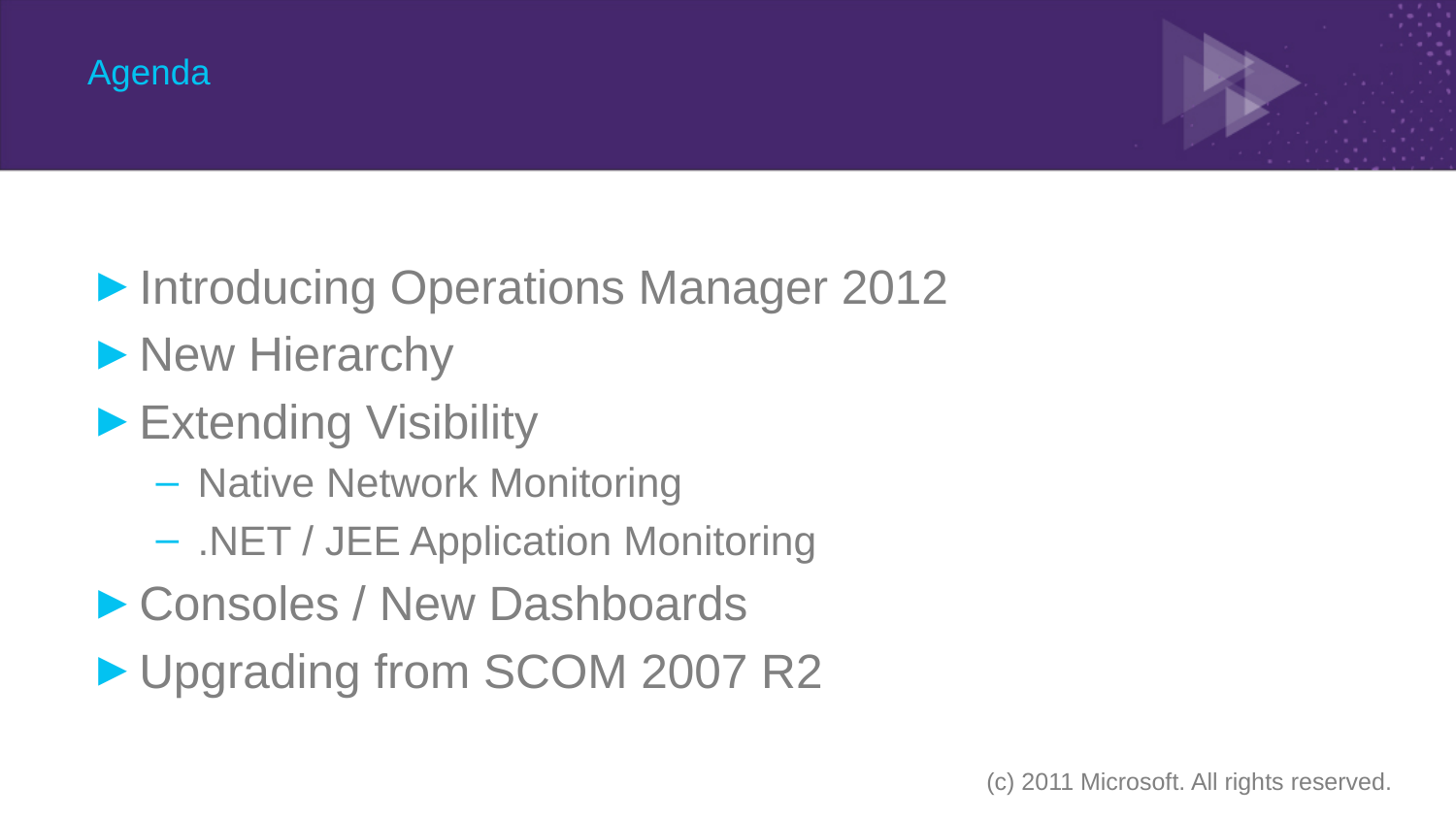

# Agenda
Introducing Operations Manager 2012
New Hierarchy
Extending Visibility
Native Network Monitoring
.NET / JEE Application Monitoring
Consoles / New Dashboards
Upgrading from SCOM 2007 R2
(c) 2011 Microsoft. All rights reserved.